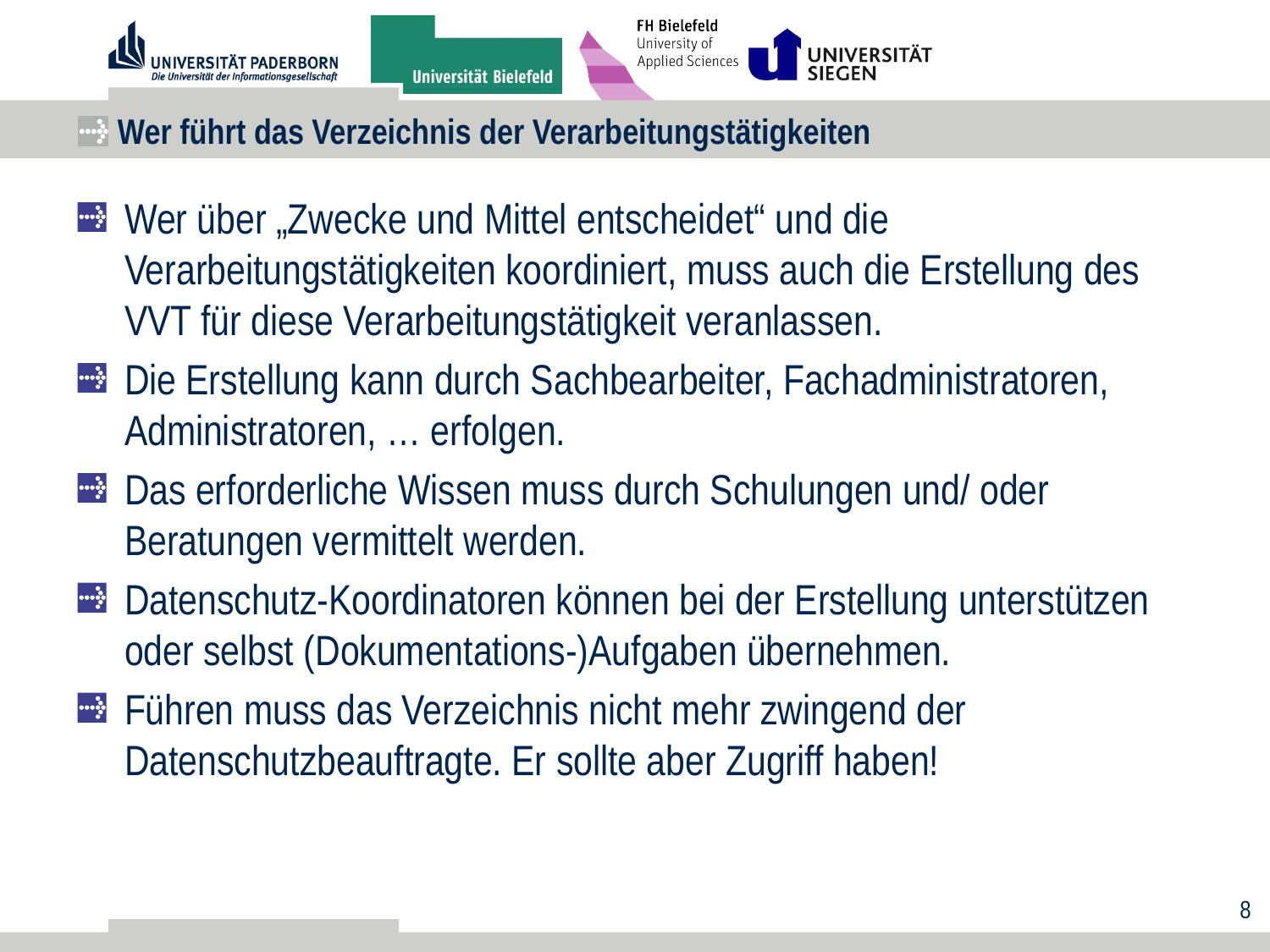

# Wer führt das Verzeichnis der Verarbeitungstätigkeiten
Wer über „Zwecke und Mittel entscheidet“ und die Verarbeitungstätigkeiten koordiniert, muss auch die Erstellung des VVT für diese Verarbeitungstätigkeit veranlassen.
Die Erstellung kann durch Sachbearbeiter, Fachadministratoren, Administratoren, … erfolgen.
Das erforderliche Wissen muss durch Schulungen und/ oder Beratungen vermittelt werden.
Datenschutz-Koordinatoren können bei der Erstellung unterstützen oder selbst (Dokumentations-)Aufgaben übernehmen.
Führen muss das Verzeichnis nicht mehr zwingend der Datenschutzbeauftragte. Er sollte aber Zugriff haben!
8